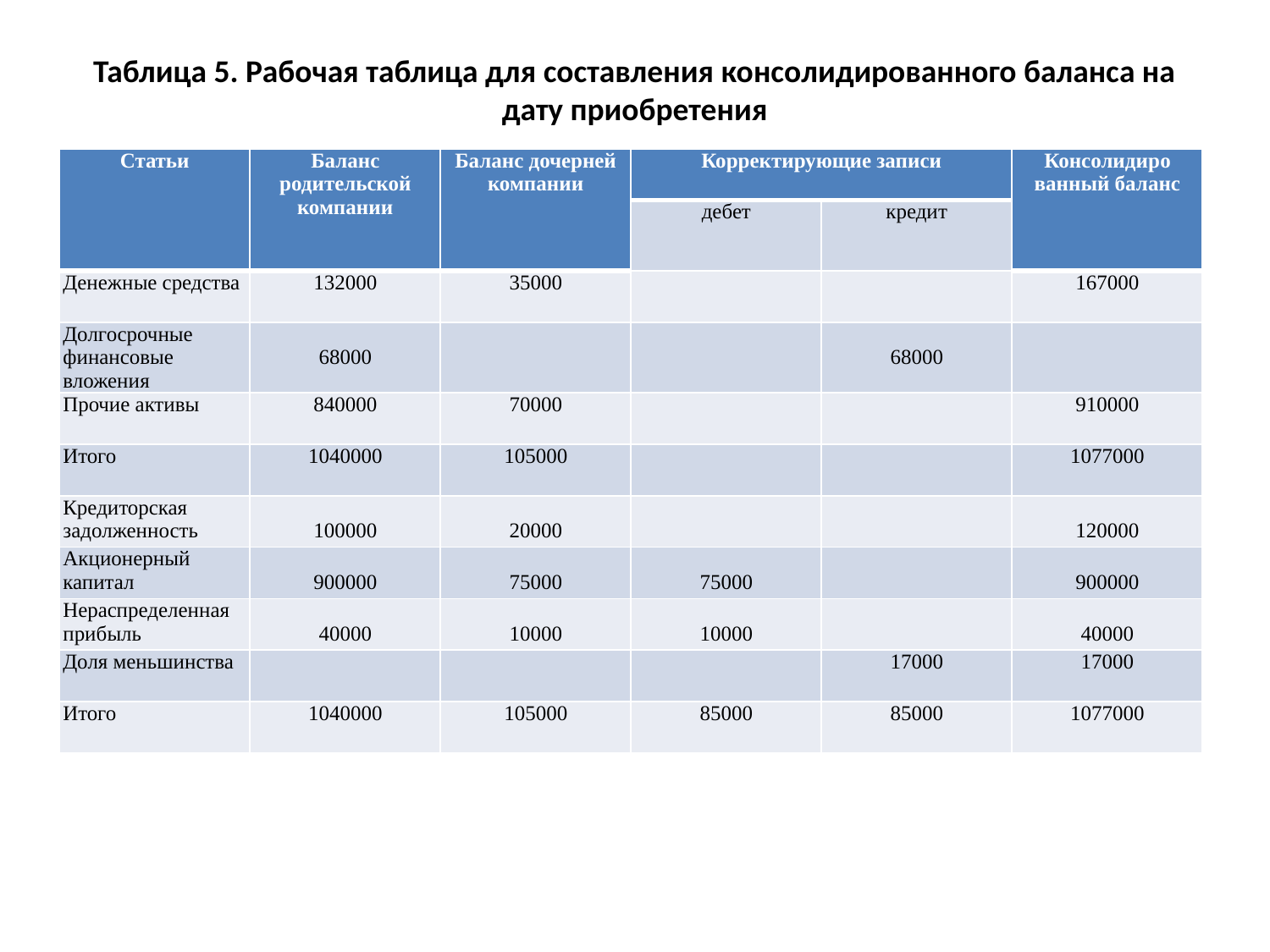

# Таблица 5. Рабочая таблица для составления консолидированного баланса на дату приобретения
| Статьи | Баланс родительской компании | Баланс дочерней компании | Корректирующие записи |  | Консолидиро­ванный баланс |
| --- | --- | --- | --- | --- | --- |
|  |  |  | дебет | кредит |  |
| Денежные средства | 132000 | 35000 |  |  | 167000 |
| Долгосрочные финансовые вложения | 68000 |  |  | 68000 |  |
| Прочие активы | 840000 | 70000 |  |  | 910000 |
| Итого | 1040000 | 105000 |  |  | 1077000 |
| Кредиторская задолженность | 100000 | 20000 |  |  | 120000 |
| Акционерный капитал | 900000 | 75000 | 75000 |  | 900000 |
| Нераспределенная прибыль | 40000 | 10000 | 10000 |  | 40000 |
| Доля меньшинства |  |  |  | 17000 | 17000 |
| Итого | 1040000 | 105000 | 85000 | 85000 | 1077000 |